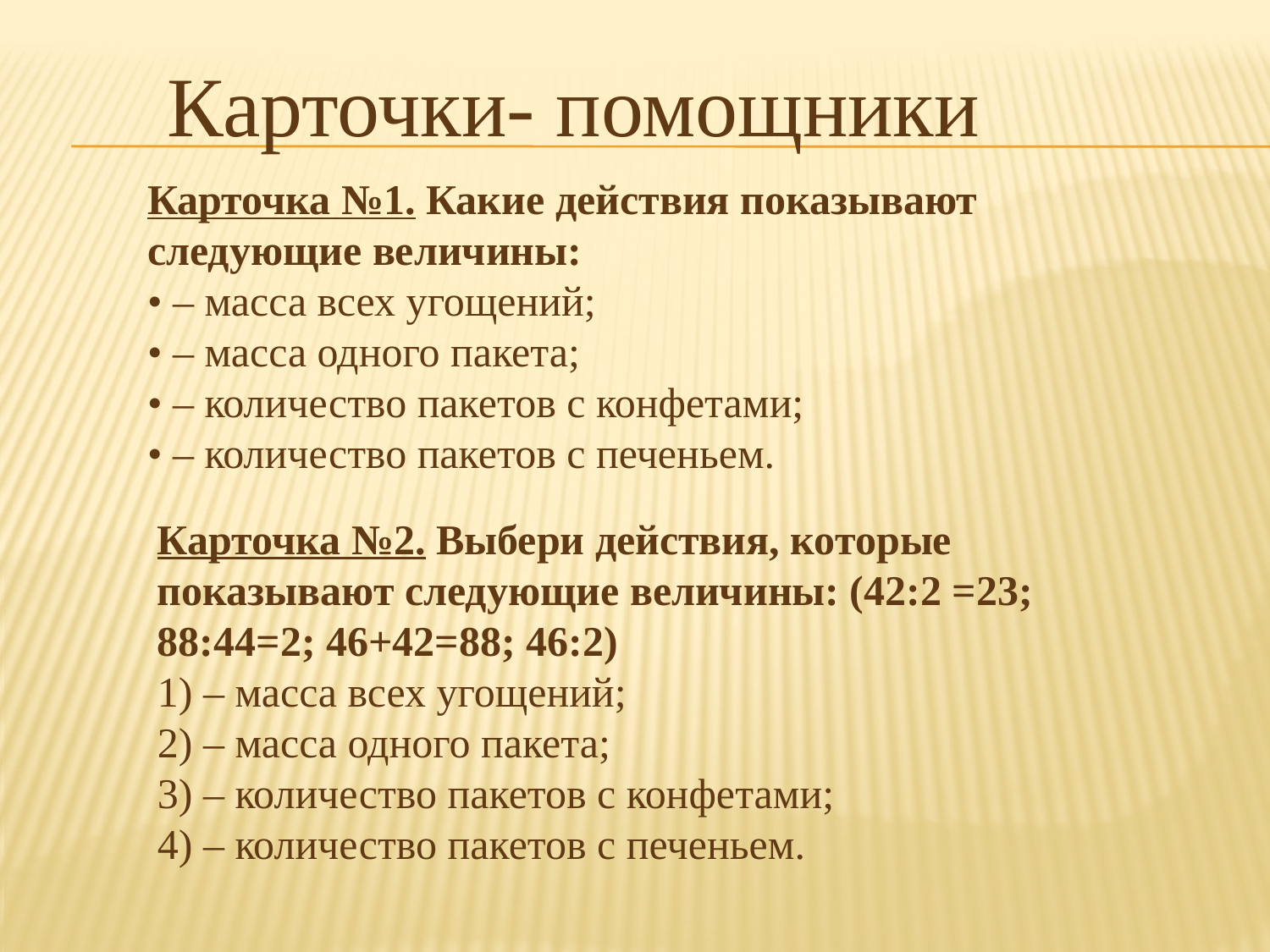

Карточки- помощники
Карточка №1. Какие действия показывают
следующие величины:
• – масса всех угощений;
• – масса одного пакета;
• – количество пакетов с конфетами;
• – количество пакетов с печеньем.
Карточка №2. Выбери действия, которые
показывают следующие величины: (42:2 =23;
88:44=2; 46+42=88; 46:2)
1) – масса всех угощений;
2) – масса одного пакета;
3) – количество пакетов с конфетами;
4) – количество пакетов с печеньем.